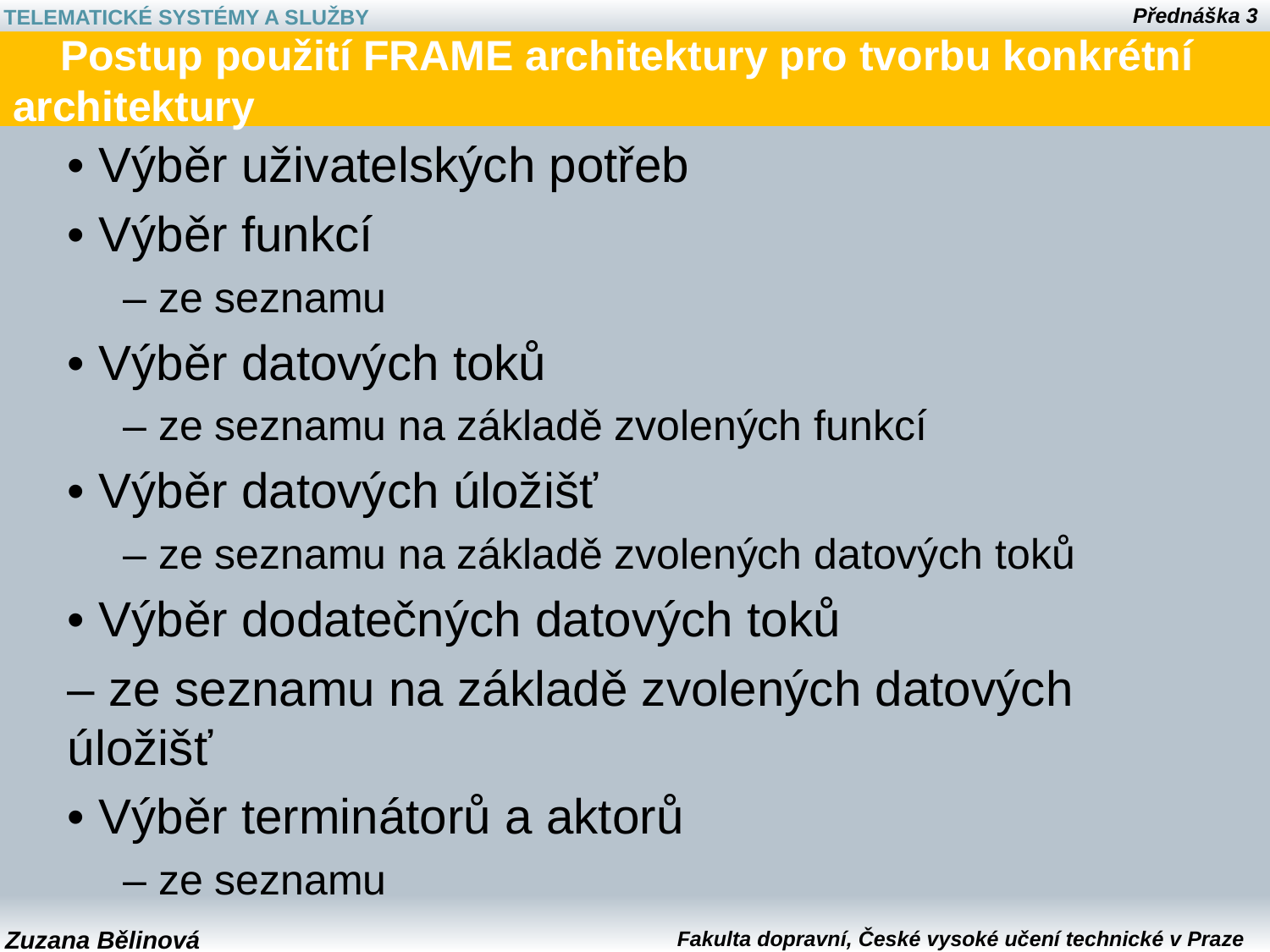

# Postup použití FRAME architektury pro tvorbu konkrétní      architektury
• Výběr uživatelských potřeb
• Výběr funkcí
– ze seznamu
• Výběr datových toků
– ze seznamu na základě zvolených funkcí
• Výběr datových úložišť
– ze seznamu na základě zvolených datových toků
• Výběr dodatečných datových toků
– ze seznamu na základě zvolených datových úložišť
• Výběr terminátorů a aktorů
– ze seznamu